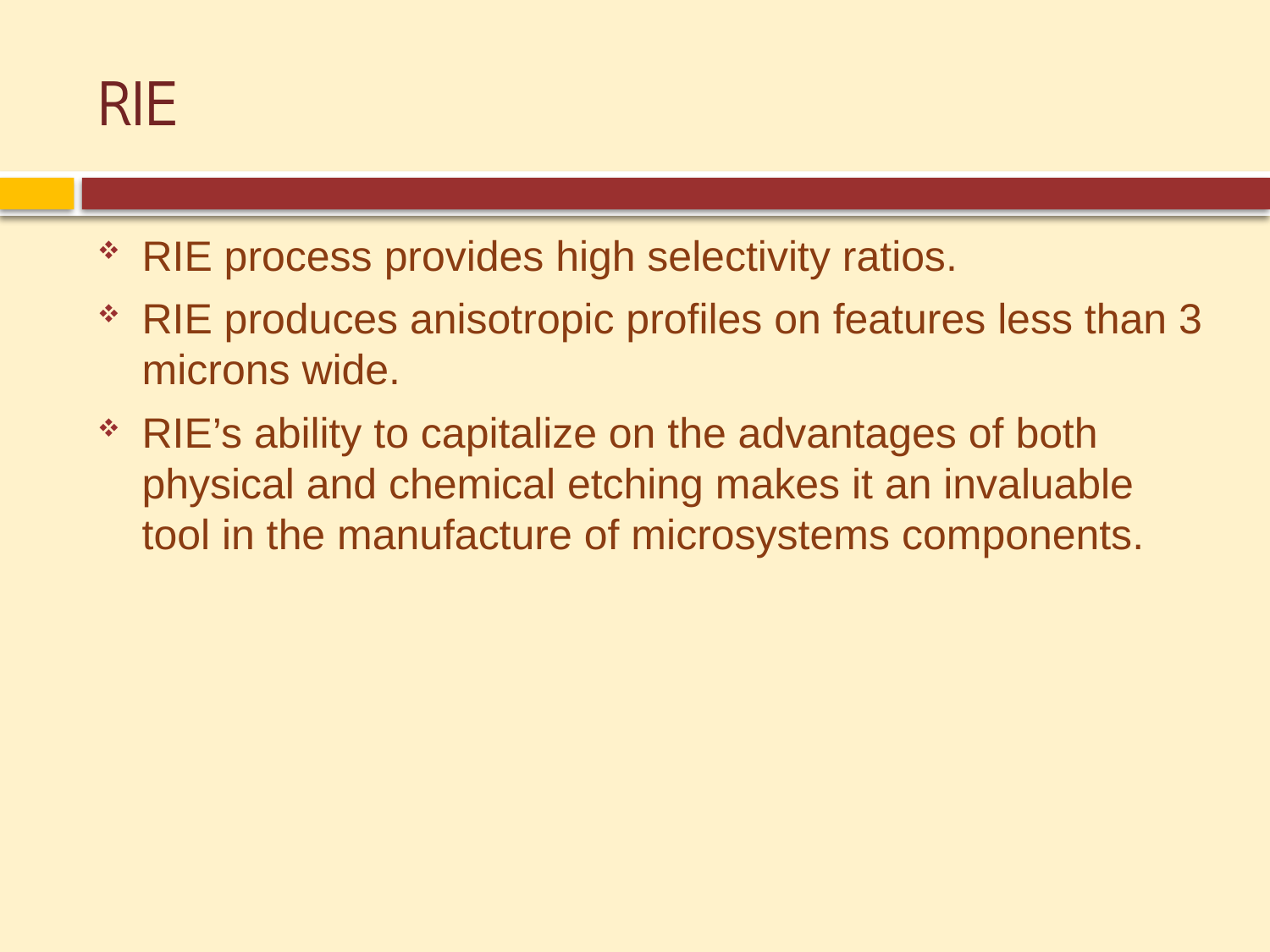

# RIE
RIE process provides high selectivity ratios.
RIE produces anisotropic profiles on features less than 3 microns wide.
RIE’s ability to capitalize on the advantages of both physical and chemical etching makes it an invaluable tool in the manufacture of microsystems components.